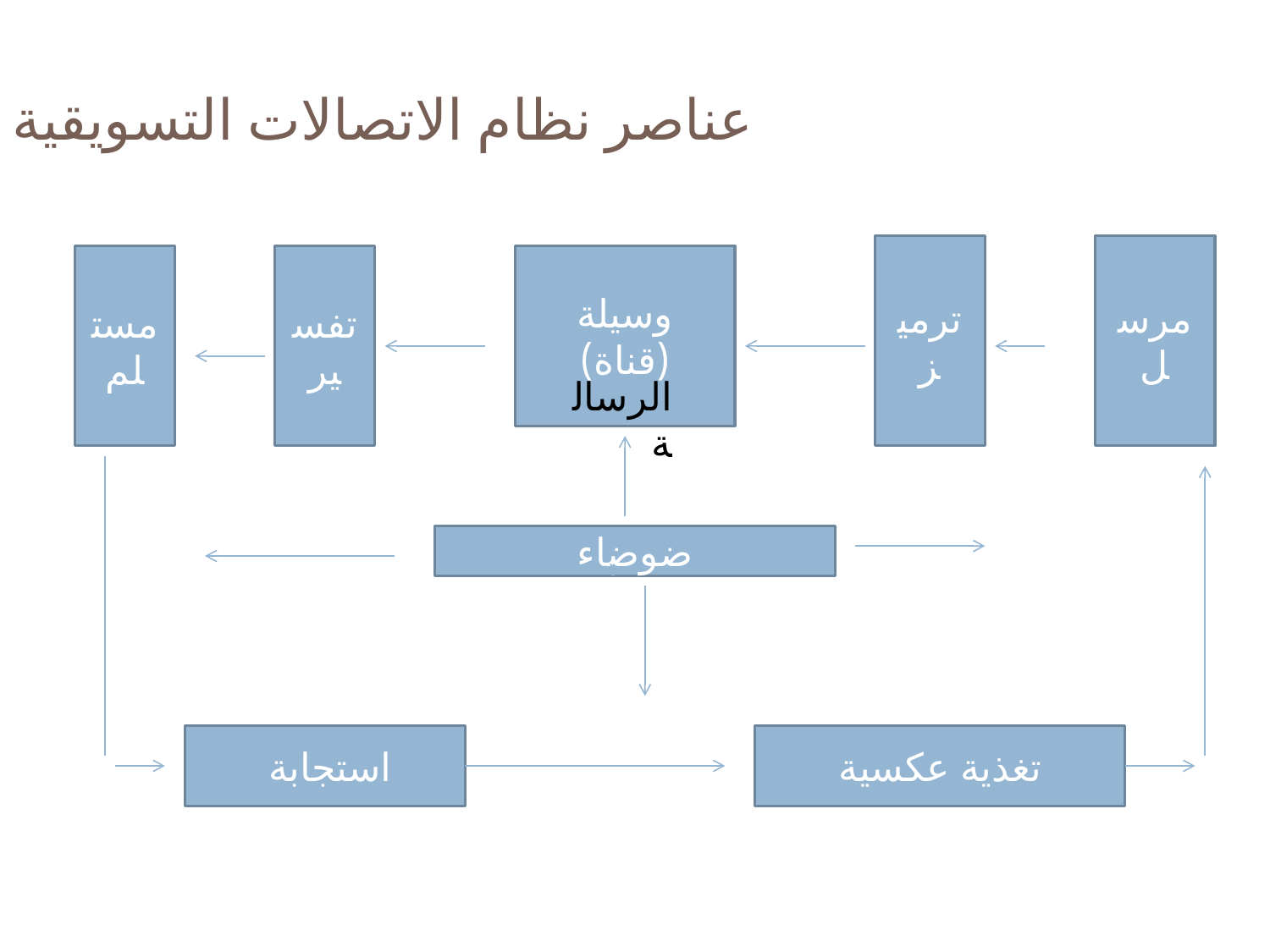

عناصر نظام الاتصالات التسويقية
ترميز
مرسل
مستلم
تفسير
وسيلة (قناة)
الرسالة
ضوضاء
استجابة
تغذية عكسية